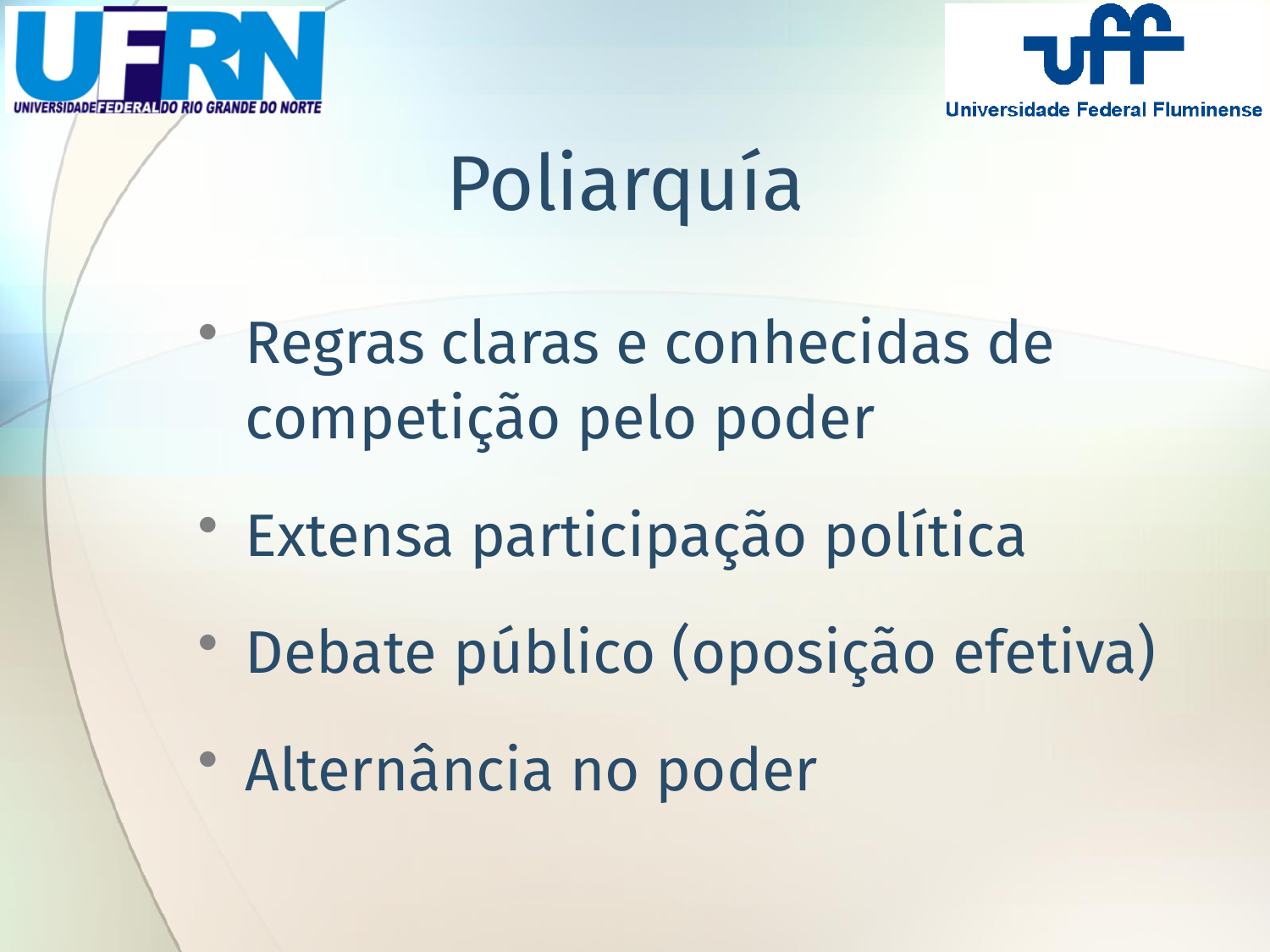

# Poliarquía
Regras claras e conhecidas de competição pelo poder
Extensa participação política
Debate público (oposição efetiva)
Alternância no poder